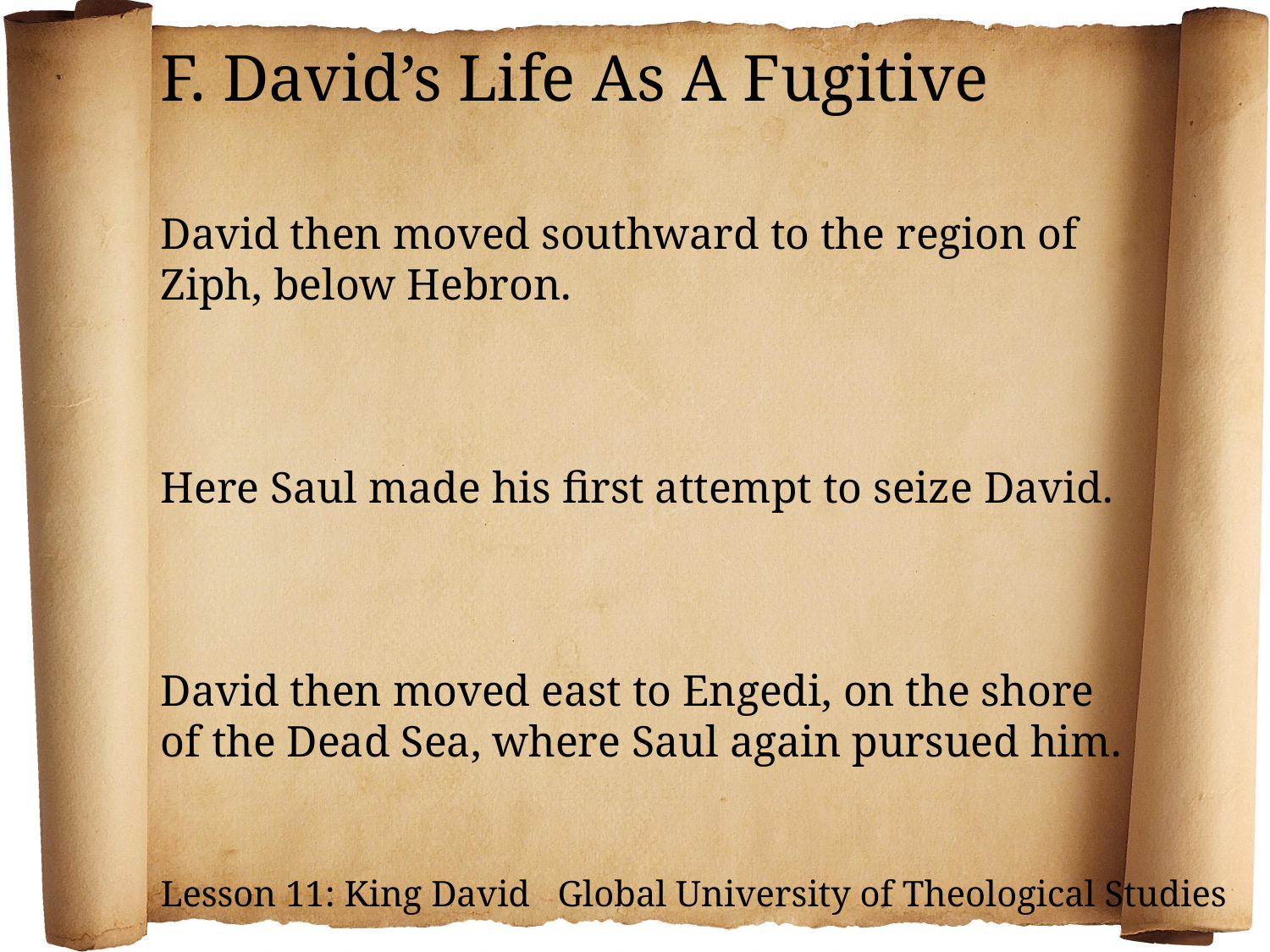

F. David’s Life As A Fugitive
David then moved southward to the region of Ziph, below Hebron.

Here Saul made his first attempt to seize David.

David then moved east to Engedi, on the shore
of the Dead Sea, where Saul again pursued him.

Lesson 11: King David   Global University of Theological Studies